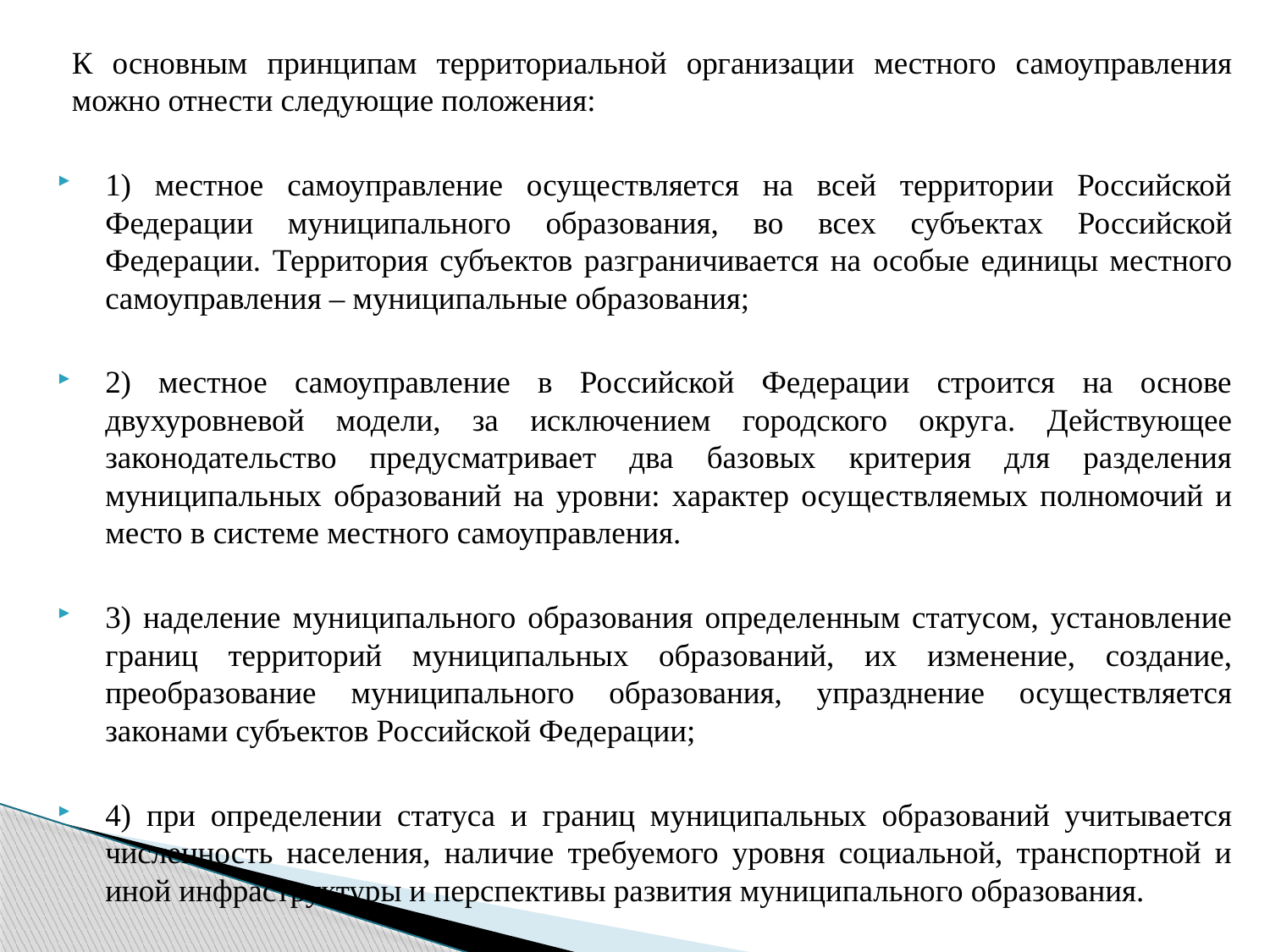

К основным принципам территориальной организации местного самоуправления можно отнести следующие положения:

1) местное самоуправление осуществляется на всей территории Российской Федерации муниципального образования, во всех субъектах Российской Федерации. Территория субъектов разграничивается на особые единицы местного самоуправления – муниципальные образования;

2) местное самоуправление в Российской Федерации строится на основе двухуровневой модели, за исключением городского округа. Действующее законодательство предусматривает два базовых критерия для разделения муниципальных образований на уровни: характер осуществляемых полномочий и место в системе местного самоуправления.

3) наделение муниципального образования определенным статусом, установление границ территорий муниципальных образований, их изменение, создание, преобразование муниципального образования, упразднение осуществляется законами субъектов Российской Федерации;

4) при определении статуса и границ муниципальных образований учитывается численность населения, наличие требуемого уровня социальной, транспортной и иной инфраструктуры и перспективы развития муниципального образования.